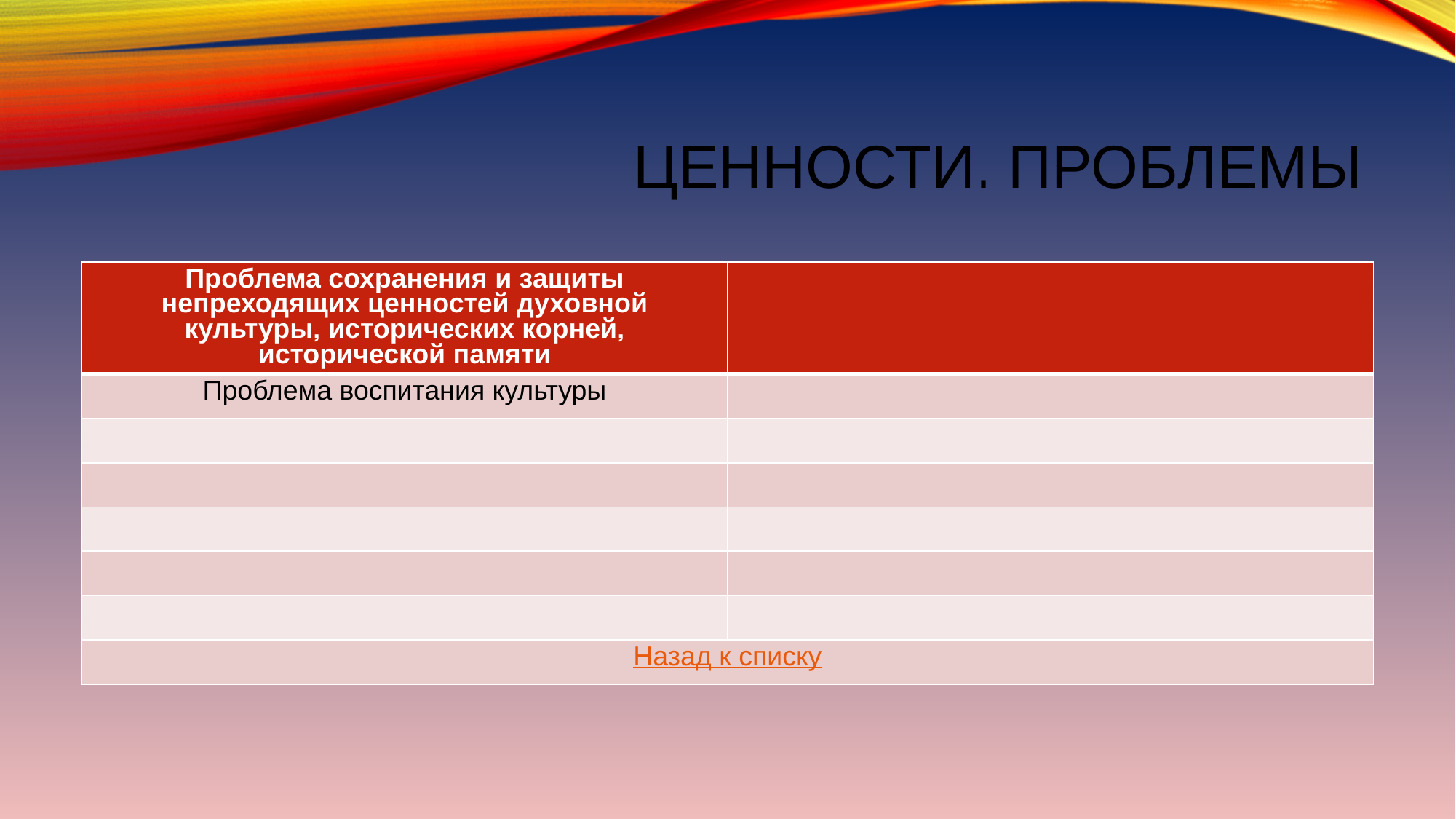

# Ценности. Проблемы
| Проблема сохранения и защиты непреходящих ценностей духовной культуры, исторических корней, исторической памяти |  |
| --- | --- |
| Проблема воспитания культуры |  |
|  |  |
|  |  |
|  |  |
|  |  |
|  |  |
| Назад к списку |  |